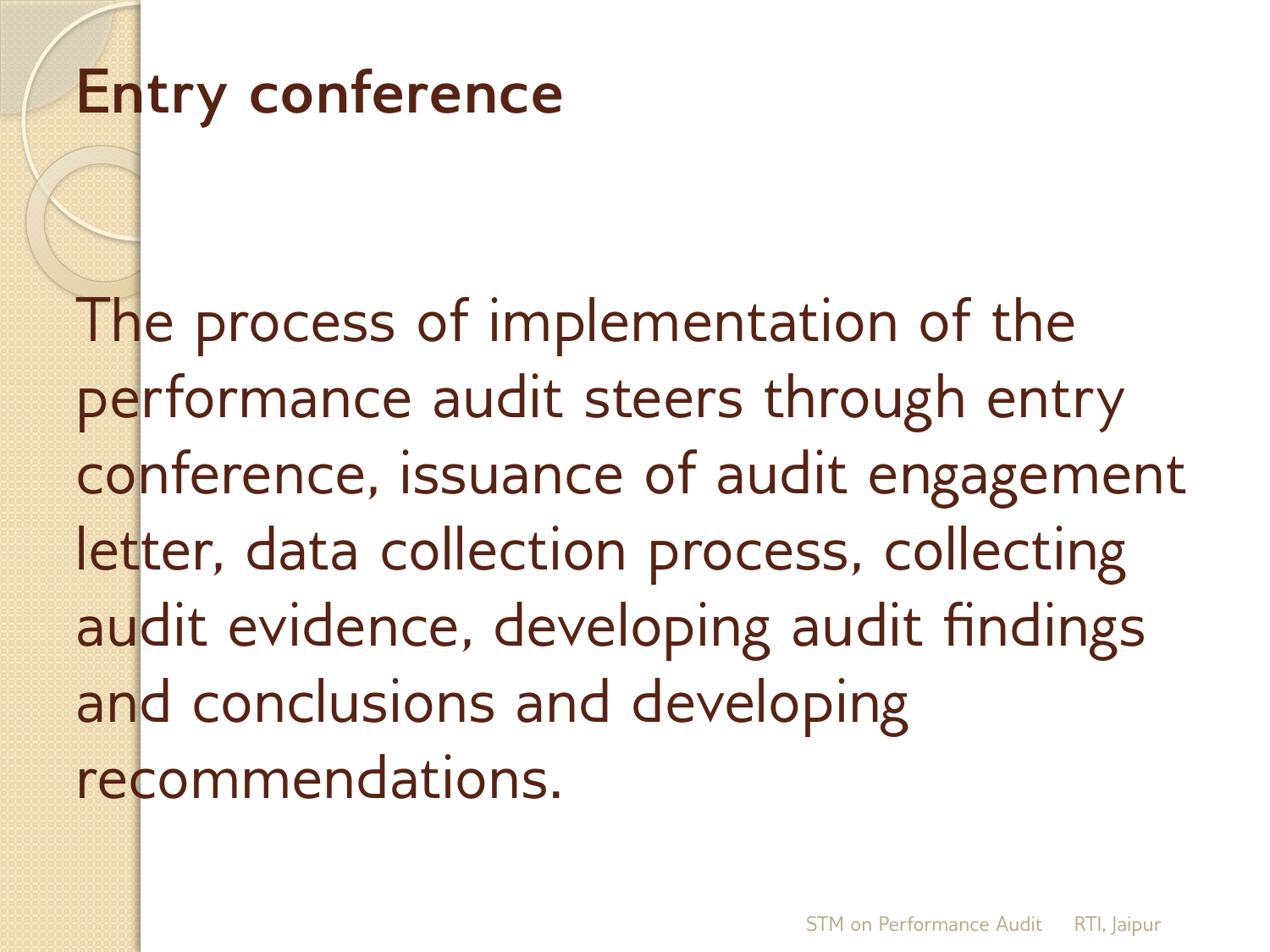

# Entry conference The process of implementation of the performance audit steers through entry conference, issuance of audit engagement letter, data collection process, collecting audit evidence, developing audit findings and conclusions and developing recommendations.
STM on Performance Audit     RTI, Jaipur